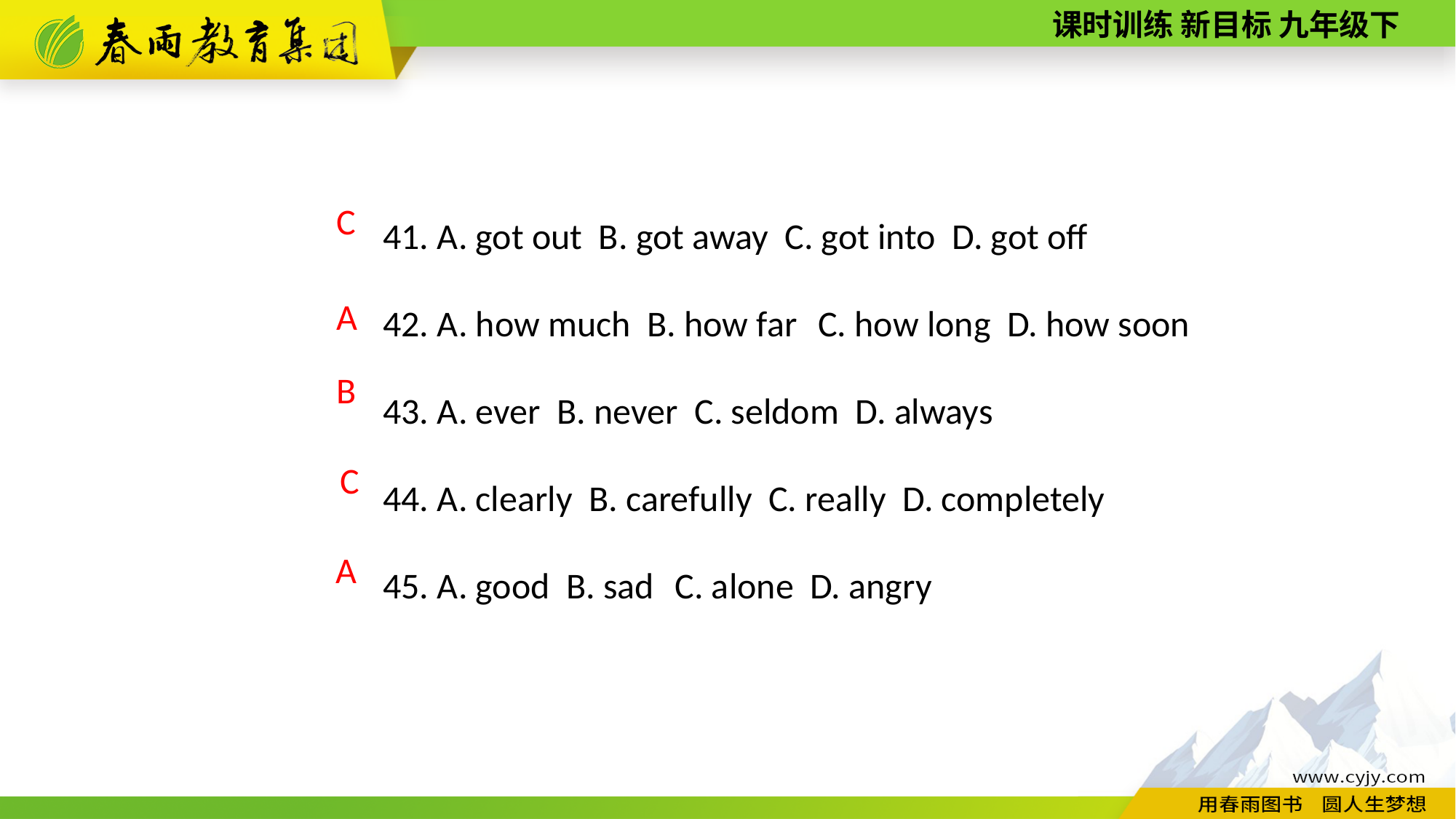

41. A. got out  B. got away  C. got into  D. got off
42. A. how much  B. how far   C. how long  D. how soon
43. A. ever  B. never  C. seldom  D. always
44. A. clearly  B. carefully  C. really  D. completely
45. A. good  B. sad   C. alone  D. angry
C
A
B
C
A